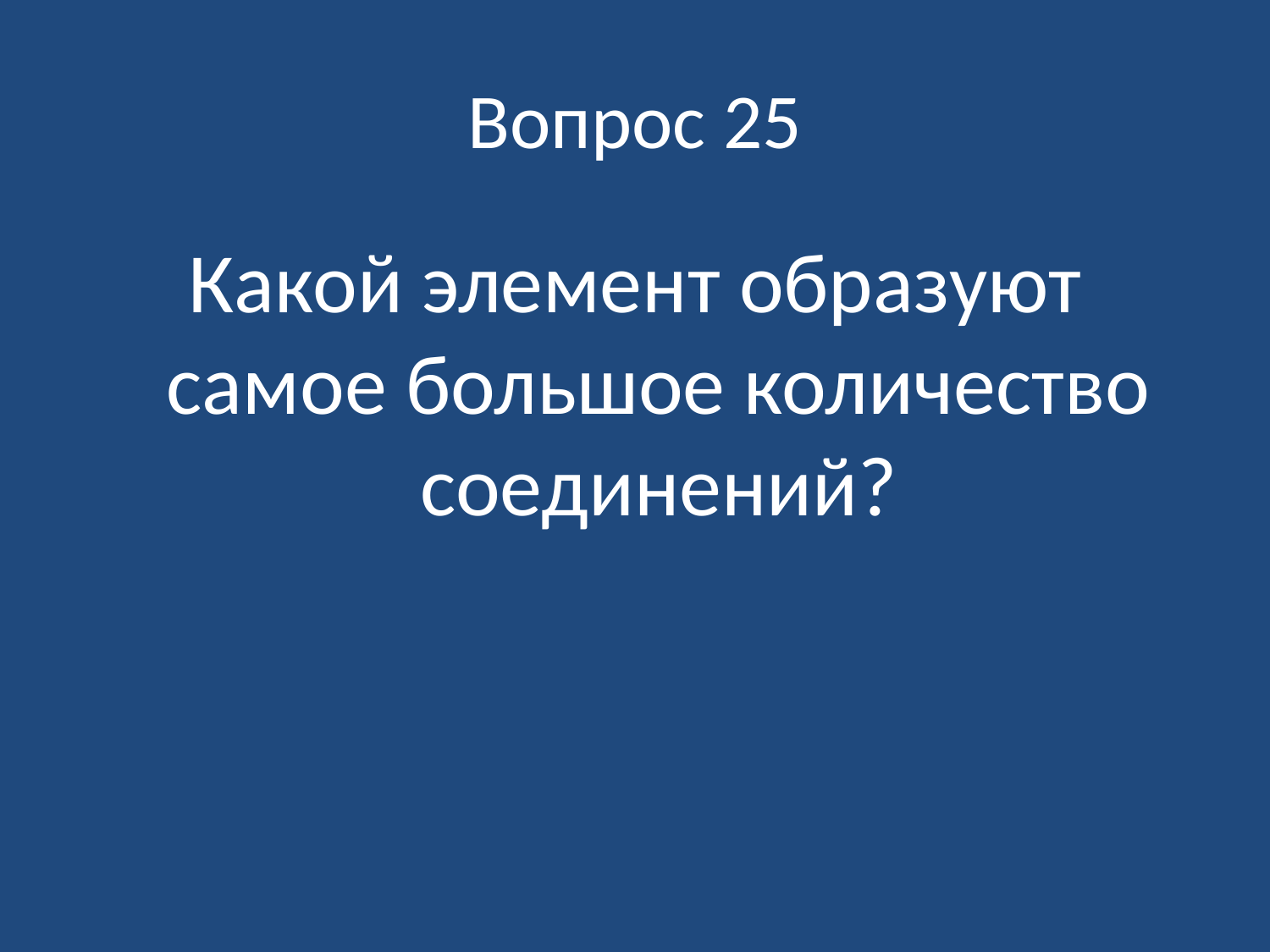

# Вопрос 25
Какой элемент образуют самое большое количество соединений?